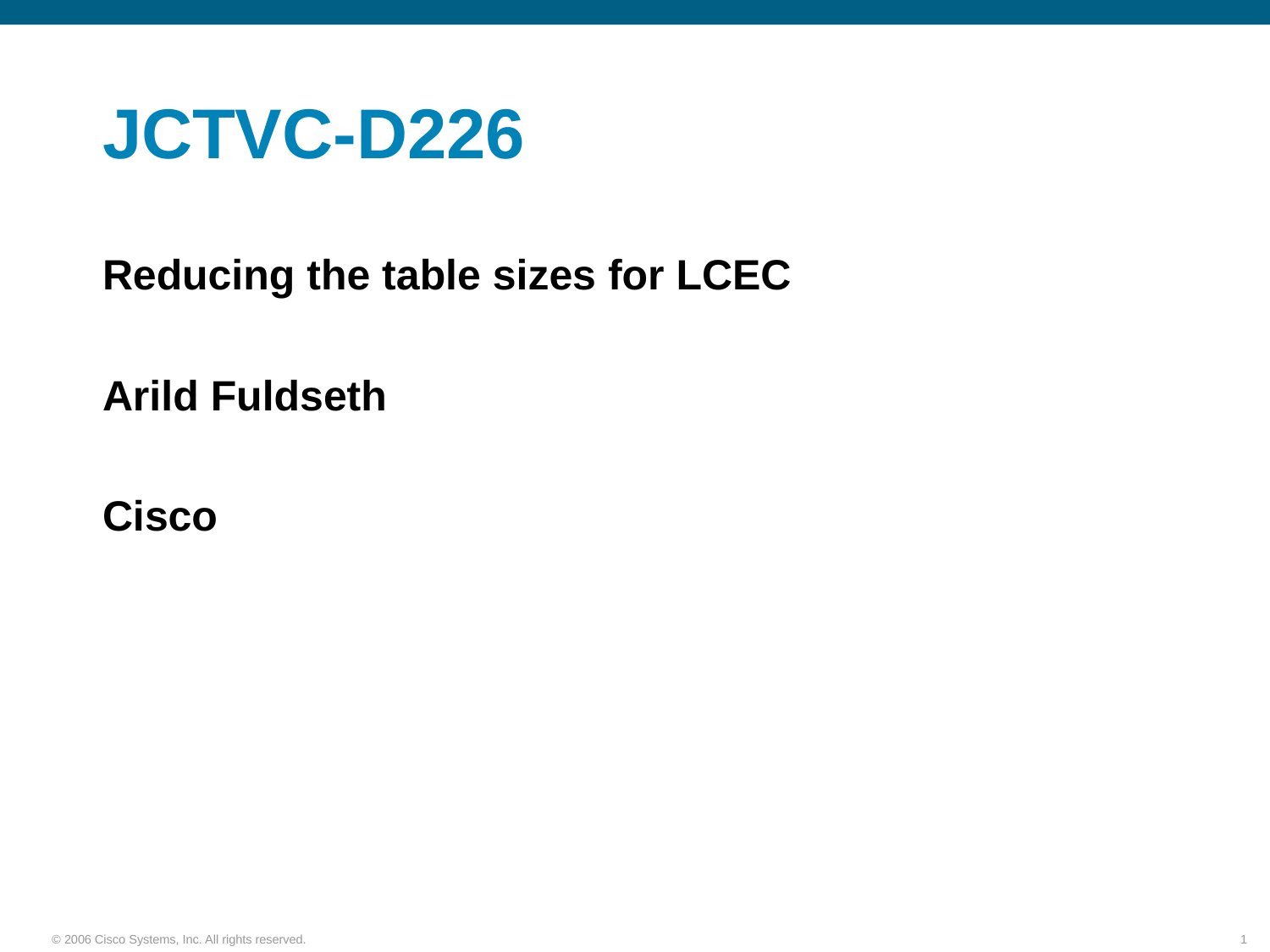

# JCTVC-D226
Reducing the table sizes for LCEC

Arild Fuldseth

Cisco